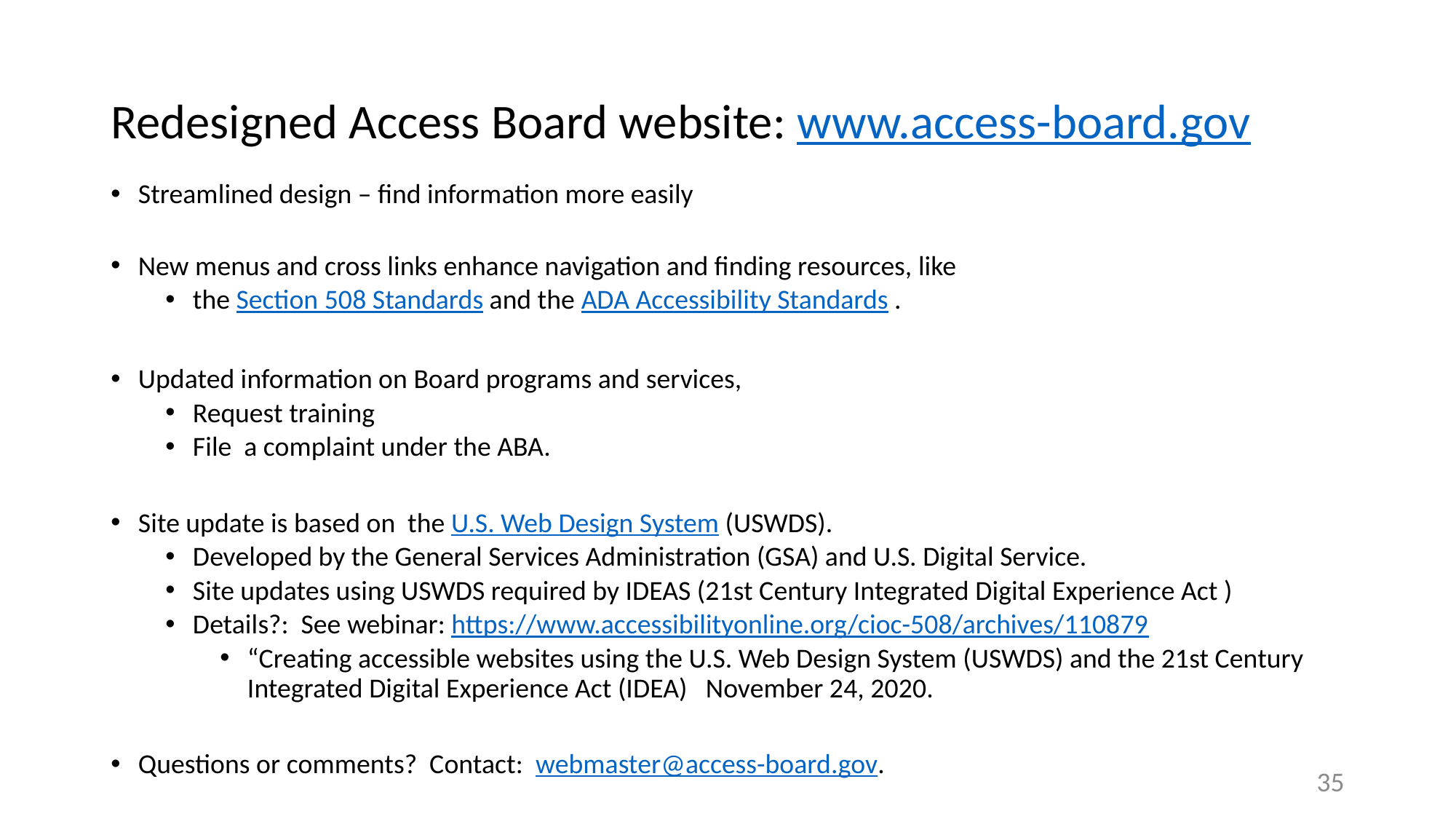

# Redesigned Access Board website: www.access-board.gov
Streamlined design – find information more easily

New menus and cross links enhance navigation and finding resources, like
the Section 508 Standards and the ADA Accessibility Standards .

Updated information on Board programs and services,
Request training
File  a complaint under the ABA.

Site update is based on  the U.S. Web Design System (USWDS).
Developed by the General Services Administration (GSA) and U.S. Digital Service.
Site updates using USWDS required by IDEAS (21st Century Integrated Digital Experience Act )
Details?:  See webinar: https://www.accessibilityonline.org/cioc-508/archives/110879
“Creating accessible websites using the U.S. Web Design System (USWDS) and the 21st Century Integrated Digital Experience Act (IDEA)   November 24, 2020.

Questions or comments?  Contact:  webmaster@access-board.gov.

35